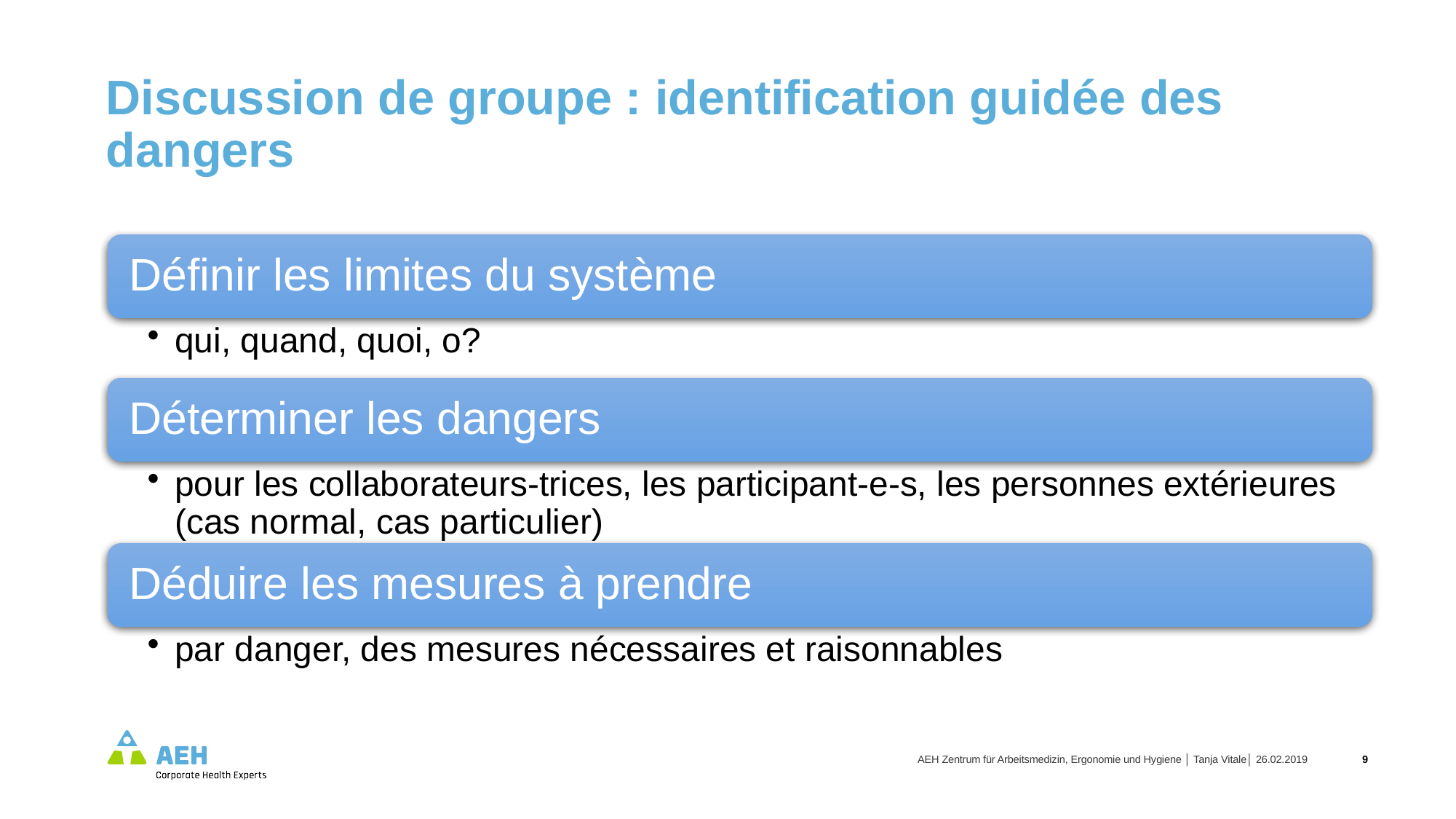

Discussion de groupe : identification guidée des dangers
Définir les limites du système
qui, quand, quoi, o?
Déterminer les dangers
pour les collaborateurs-trices, les participant-e-s, les personnes extérieures (cas normal, cas particulier)
Déduire les mesures à prendre
par danger, des mesures nécessaires et raisonnables
AEH Zentrum für Arbeitsmedizin, Ergonomie und Hygiene │ Tanja Vitale│ 26.02.2019